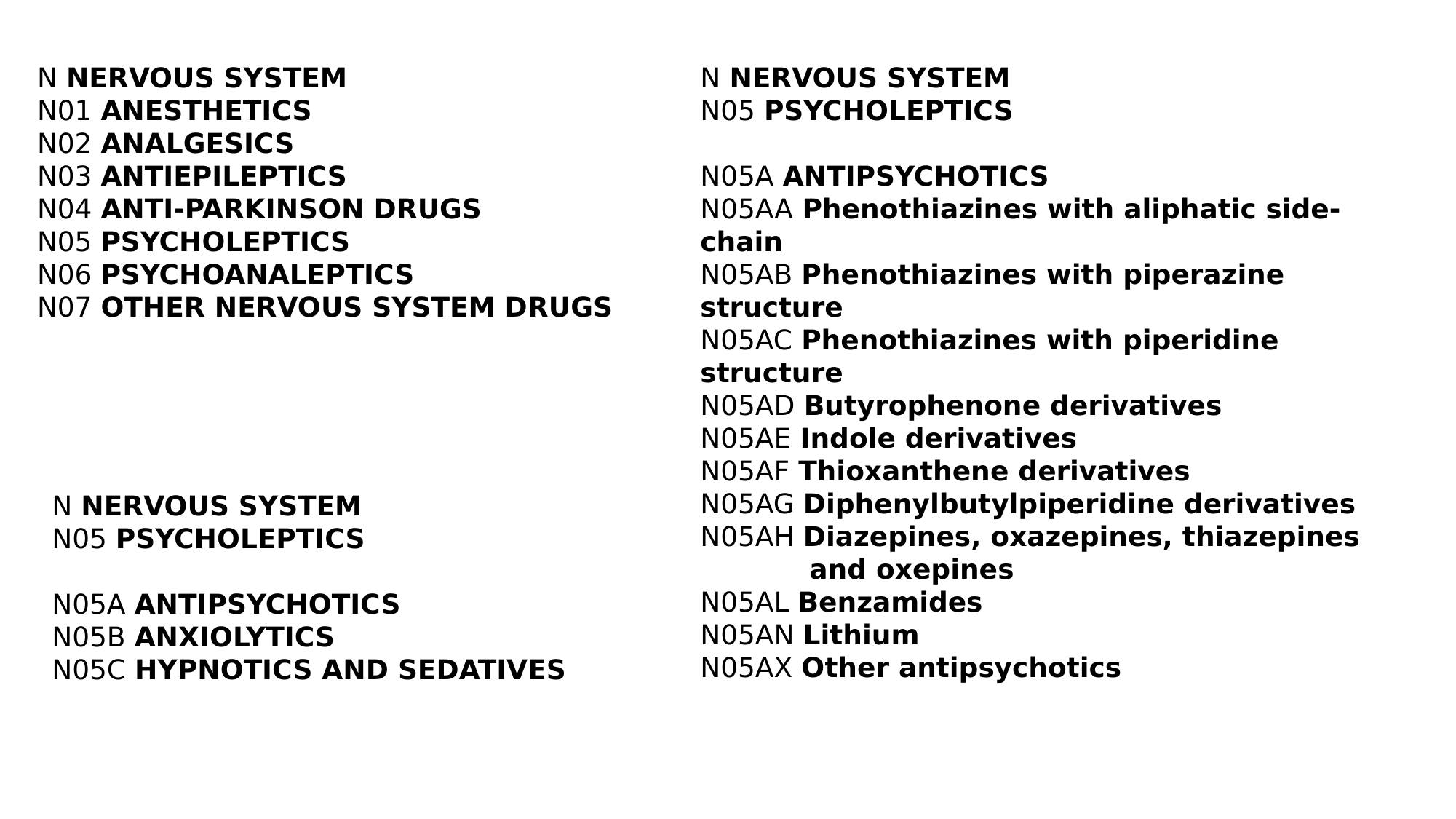

N NERVOUS SYSTEM
N01 ANESTHETICS
N02 ANALGESICS
N03 ANTIEPILEPTICS
N04 ANTI-PARKINSON DRUGS
N05 PSYCHOLEPTICS
N06 PSYCHOANALEPTICS
N07 OTHER NERVOUS SYSTEM DRUGS
N NERVOUS SYSTEM
N05 PSYCHOLEPTICS
N05A ANTIPSYCHOTICS
N05AA Phenothiazines with aliphatic side-	chain
N05AB Phenothiazines with piperazine 	structure
N05AC Phenothiazines with piperidine 	structure
N05AD Butyrophenone derivatives
N05AE Indole derivatives
N05AF Thioxanthene derivatives
N05AG Diphenylbutylpiperidine derivatives
N05AH Diazepines, oxazepines, thiazepines 	and oxepines
N05AL Benzamides
N05AN Lithium
N05AX Other antipsychotics
N NERVOUS SYSTEM
N05 PSYCHOLEPTICS
N05A ANTIPSYCHOTICS
N05B ANXIOLYTICS
N05C HYPNOTICS AND SEDATIVES